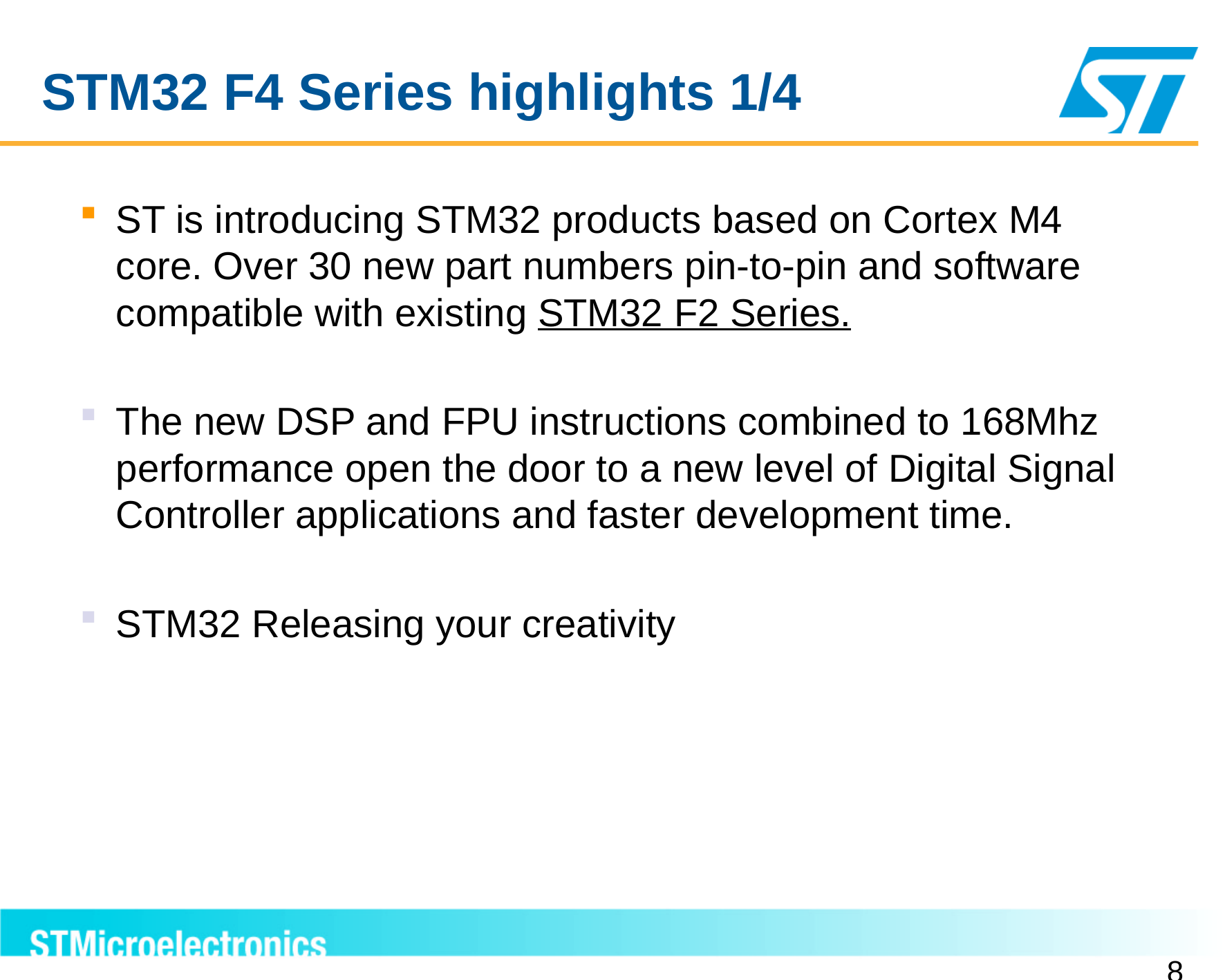

STM32 F4 Series highlights 1/4
ST is introducing STM32 products based on Cortex M4 core. Over 30 new part numbers pin-to-pin and software compatible with existing STM32 F2 Series.

The new DSP and FPU instructions combined to 168Mhz performance open the door to a new level of Digital Signal Controller applications and faster development time.

STM32 Releasing your creativity

8